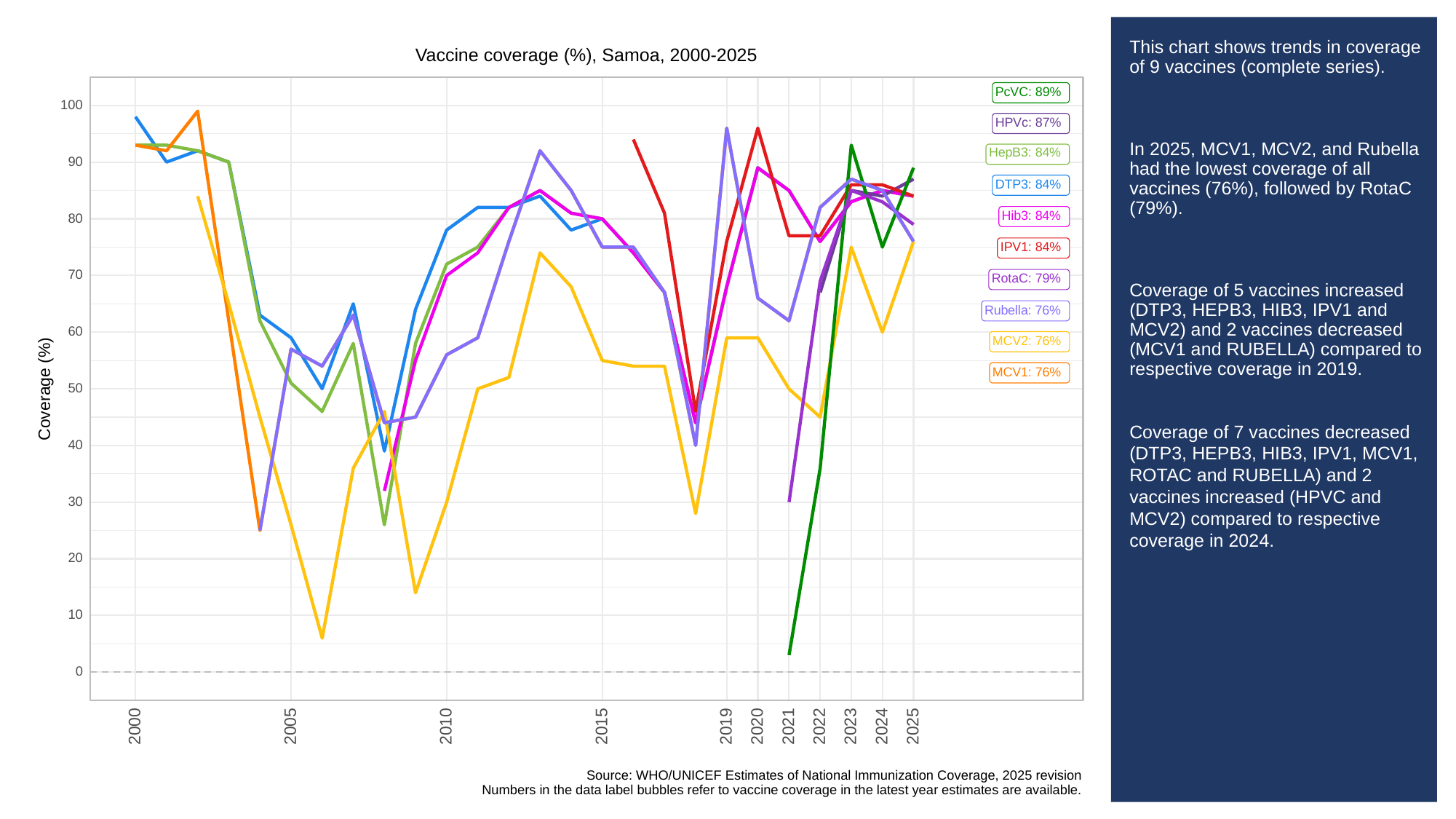

# This chart shows trends in coverage of 9 vaccines (complete series).

In 2025, MCV1, MCV2, and Rubella had the lowest coverage of all vaccines (76%), followed by RotaC (79%).

Coverage of 5 vaccines increased (DTP3, HEPB3, HIB3, IPV1 and MCV2) and 2 vaccines decreased (MCV1 and RUBELLA) compared to respective coverage in 2019.

Coverage of 7 vaccines decreased (DTP3, HEPB3, HIB3, IPV1, MCV1, ROTAC and RUBELLA) and 2 vaccines increased (HPVC and MCV2) compared to respective coverage in 2024.

Vaccine coverage (%), Samoa, 2000-2025

PcVC: 89%

100

HPVc: 87%

HepB3: 84%

90

DTP3: 84%

Hib3: 84%
80

IPV1: 84%

70
RotaC: 79%

Rubella: 76%
60

MCV2: 76%

MCV1: 76%
Coverage (%)
50

40

30

20

10

0

2023
2000
2005
2010
2015
2019
2020
2021
2022
2024
2025
Source: WHO/UNICEF Estimates of National Immunization Coverage, 2025 revision
Numbers in the data label bubbles refer to vaccine coverage in the latest year estimates are available.